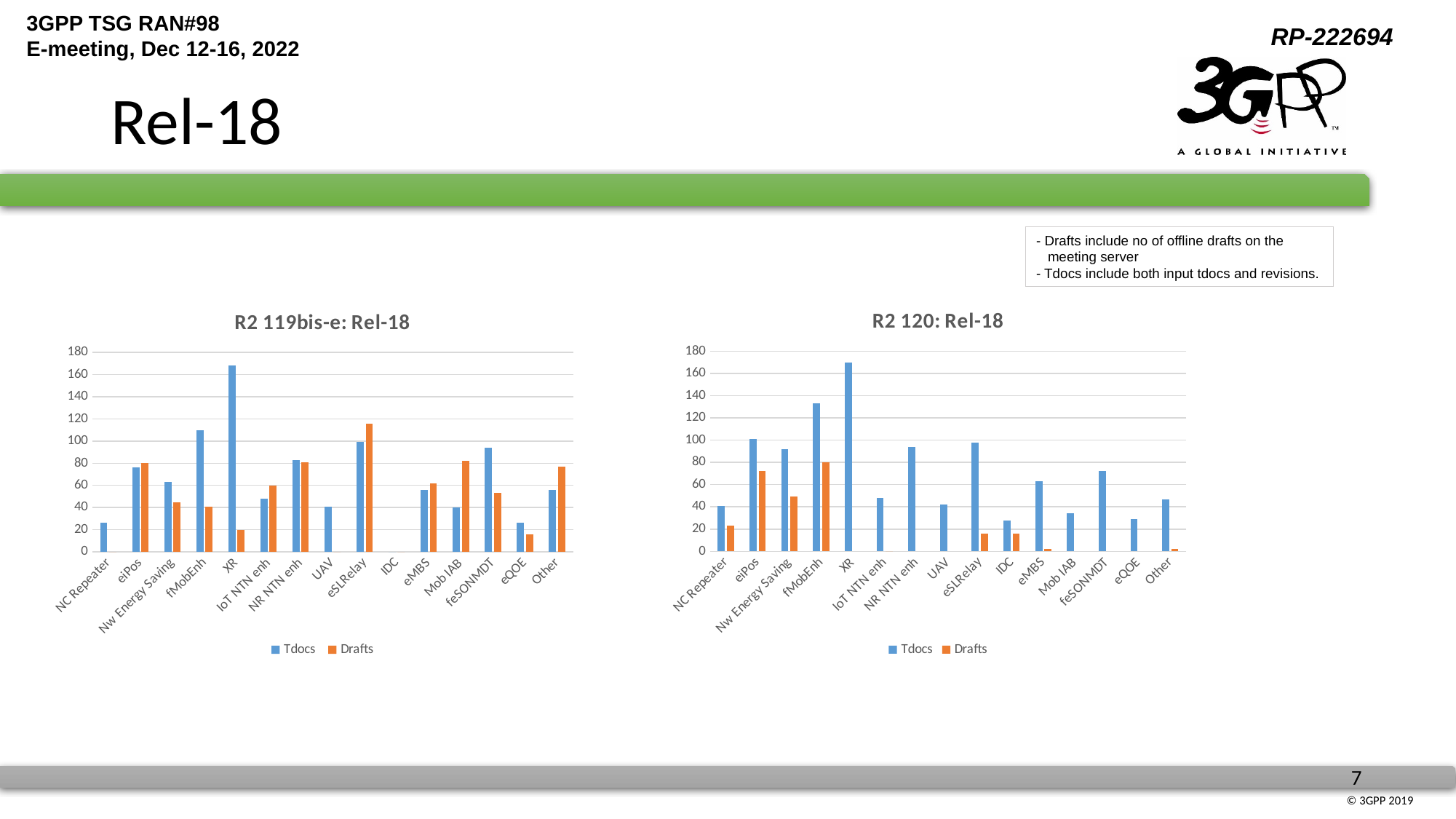

# Rel-18
- Drafts include no of offline drafts on the
   meeting server
- Tdocs include both input tdocs and revisions.

### Chart: R2 120: Rel-18

| Category | Tdocs | Drafts |
|---|---|---|
| NC Repeater | 41.0 | 23.0 |
| eiPos | 101.0 | 72.0 |
| Nw Energy Saving | 92.0 | 49.0 |
| fMobEnh | 133.0 | 80.0 |
| XR | 170.0 | None |
| IoT NTN enh | 48.0 | 0.0 |
| NR NTN enh | 94.0 | None |
| UAV | 42.0 | None |
| eSLRelay | 98.0 | 16.0 |
| IDC | 28.0 | 16.0 |
| eMBS | 63.0 | 2.0 |
| Mob IAB | 34.0 | None |
| feSONMDT | 72.0 | None |
| eQOE | 29.0 | None |
| Other | 47.0 | 2.0 |

### Chart: R2 119bis-e: Rel-18

| Category | Tdocs  | Drafts |
|---|---|---|
| NC Repeater | 26.0 | 0.0 |
| eiPos | 76.0 | 80.0 |
| Nw Energy Saving | 63.0 | 45.0 |
| fMobEnh | 110.0 | 41.0 |
| XR | 168.0 | 20.0 |
| IoT NTN enh | 48.0 | 60.0 |
| NR NTN enh | 83.0 | 81.0 |
| UAV | 41.0 | 0.0 |
| eSLRelay | 99.0 | 116.0 |
| IDC | 0.0 | 0.0 |
| eMBS | 56.0 | 62.0 |
| Mob IAB | 40.0 | 82.0 |
| feSONMDT | 94.0 | 53.0 |
| eQOE | 26.0 | 16.0 |
| Other | 56.0 | 77.0 |